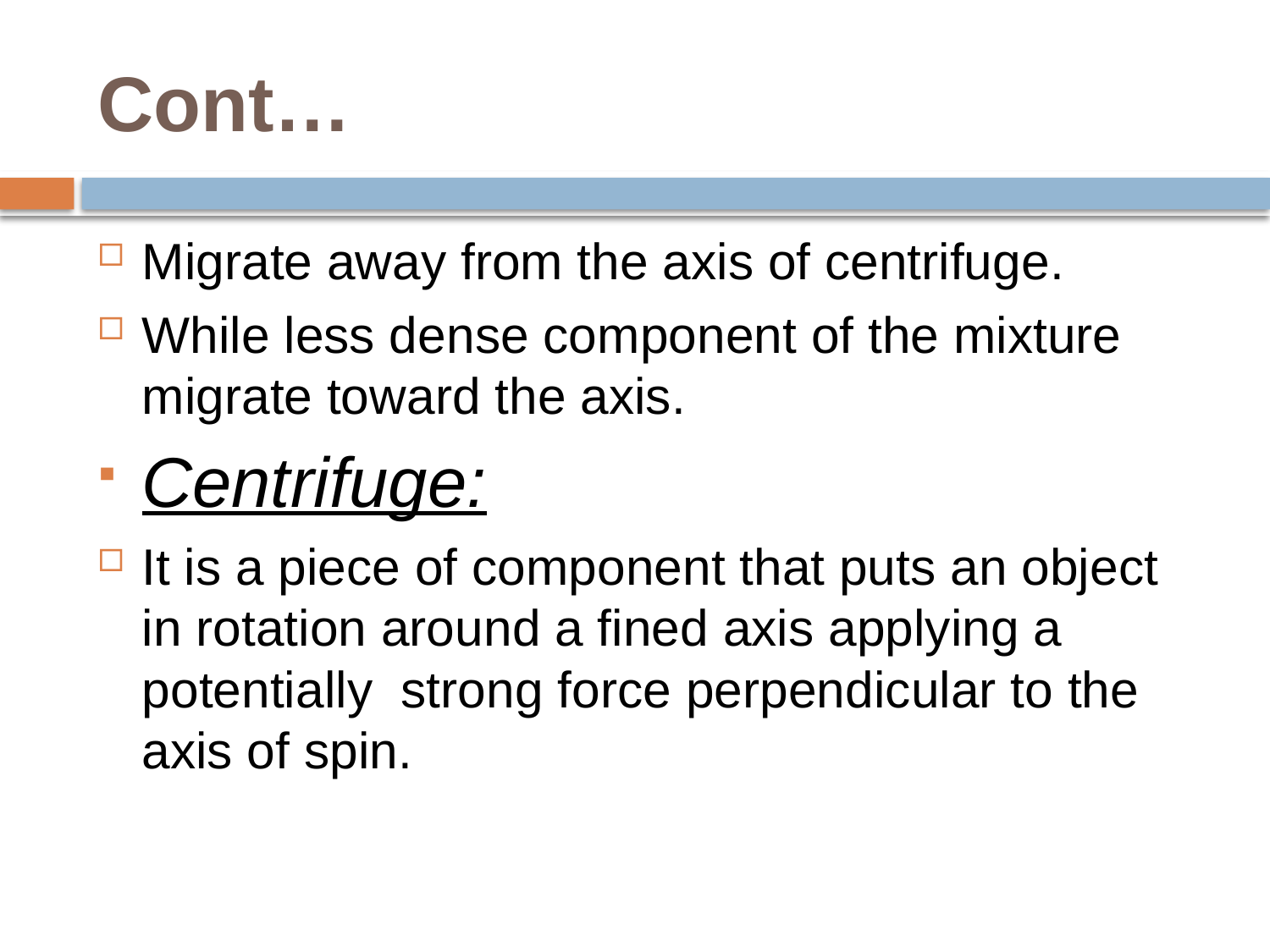

# Cont…
Migrate away from the axis of centrifuge.
While less dense component of the mixture migrate toward the axis.
Centrifuge:
It is a piece of component that puts an object in rotation around a fined axis applying a potentially  strong force perpendicular to the axis of spin.